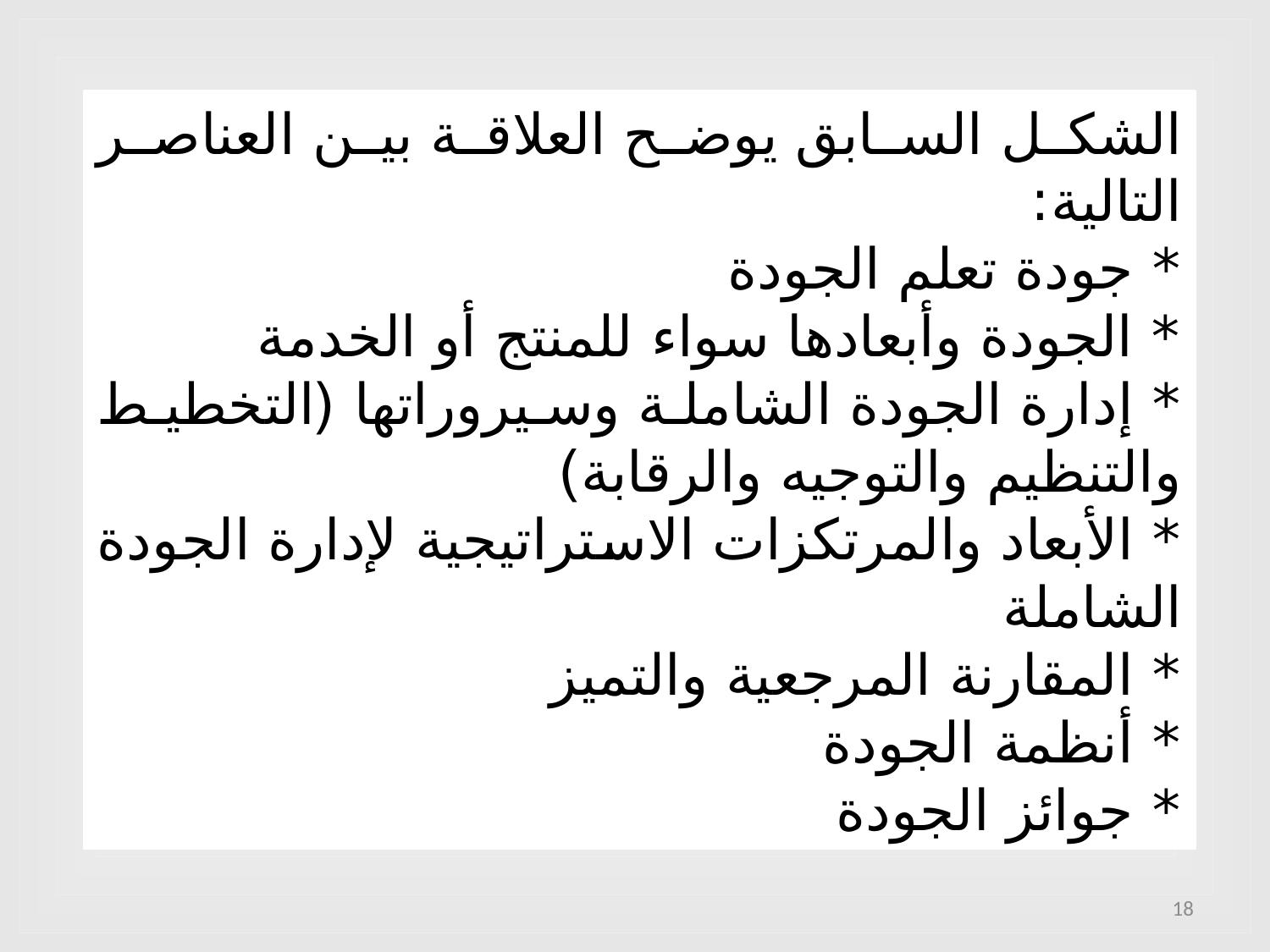

الشكل السابق يوضح العلاقة بين العناصر التالية:
* جودة تعلم الجودة
* الجودة وأبعادها سواء للمنتج أو الخدمة
* إدارة الجودة الشاملة وسيروراتها (التخطيط والتنظيم والتوجيه والرقابة)
* الأبعاد والمرتكزات الاستراتيجية لإدارة الجودة الشاملة
* المقارنة المرجعية والتميز
* أنظمة الجودة
* جوائز الجودة
18